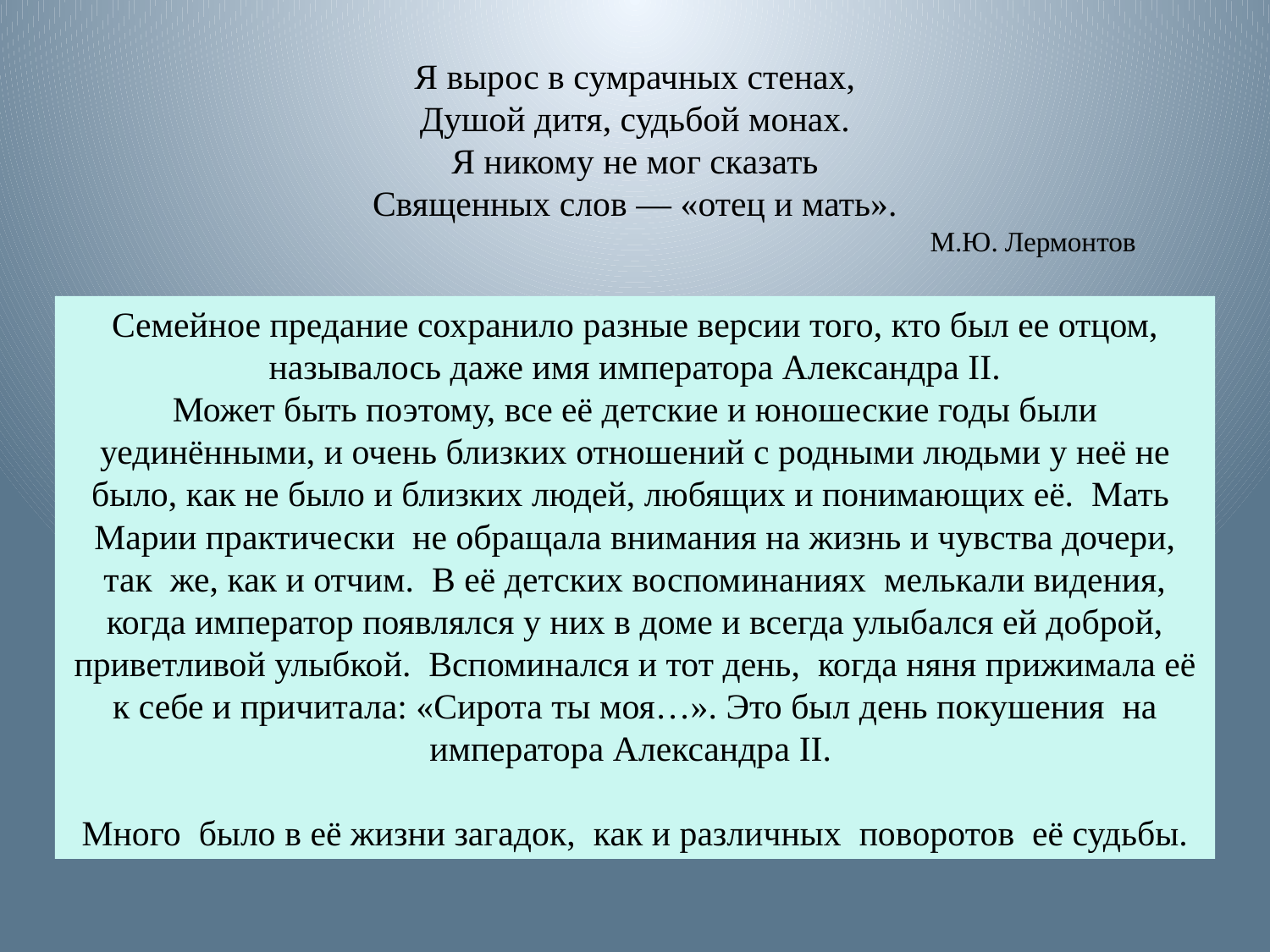

Я вырос в сумрачных стенах,
Душой дитя, судьбой монах.
Я никому не мог сказать
Священных слов — «отец и мать».
                                                                                                                   М.Ю. Лермонтов

Семейное предание сохранило разные версии того, кто был ее отцом, называлось даже имя императора Александра II.
Может быть поэтому, все её детские и юношеские годы были уединёнными, и очень близких отношений с родными людьми у неё не было, как не было и близких людей, любящих и понимающих её.  Мать  Марии практически  не обращала внимания на жизнь и чувства дочери, так  же, как и отчим.  В её детских воспоминаниях  мелькали видения, когда император появлялся у них в доме и всегда улыбался ей доброй, приветливой улыбкой.  Вспоминался и тот день,  когда няня прижимала её к себе и причитала: «Сирота ты моя…». Это был день покушения  на императора Александра II.

Много  было в её жизни загадок,  как и различных  поворотов  её судьбы.